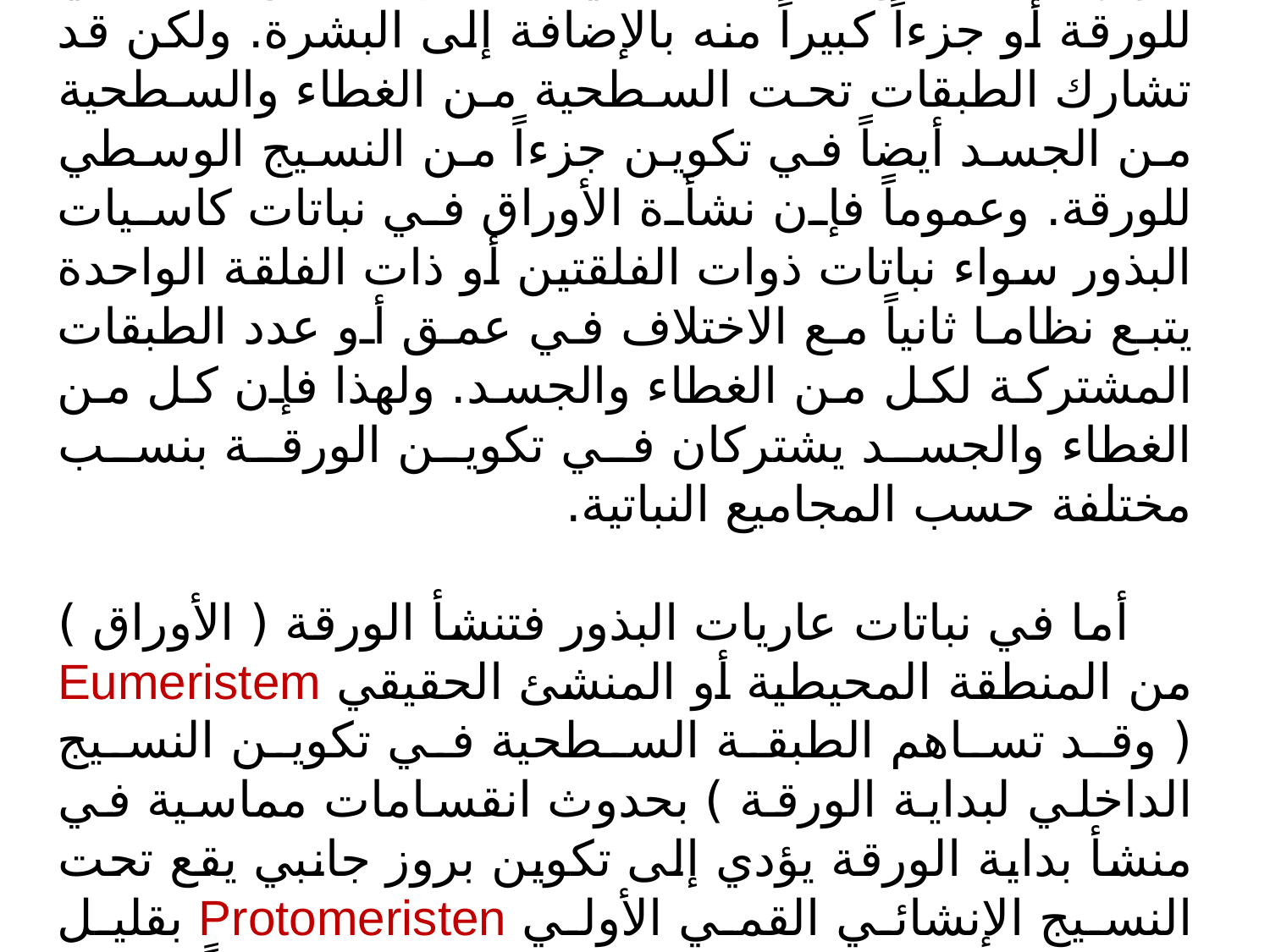

أما في نباتات ذوات الفلقة الواحدة : فتنشأ الأوراق من انقسام الطبقة السطحية للغطاء بانقسامات موازية للسطح حيث تعطي معظم النسيج الداخلي للورقة أو جزءاً كبيراً منه بالإضافة إلى البشرة. ولكن قد تشارك الطبقات تحت السطحية من الغطاء والسطحية من الجسد أيضاً في تكوين جزءاً من النسيج الوسطي للورقة. وعموماً فإن نشأة الأوراق في نباتات كاسيات البذور سواء نباتات ذوات الفلقتين أو ذات الفلقة الواحدة يتبع نظاما ثانياً مع الاختلاف في عمق أو عدد الطبقات المشتركة لكل من الغطاء والجسد. ولهذا فإن كل من الغطاء والجسد يشتركان في تكوين الورقة بنسب مختلفة حسب المجاميع النباتية.

أما في نباتات عاريات البذور فتنشأ الورقة ( الأوراق ) من المنطقة المحيطية أو المنشئ الحقيقي Eumeristem ( وقد تساهم الطبقة السطحية في تكوين النسيج الداخلي لبداية الورقة ) بحدوث انقسامات مماسية في منشأ بداية الورقة يؤدي إلى تكوين بروز جانبي يقع تحت النسيج الإنشائي القمي الأولي Protomeristen بقليل يعرف بزر الورقة Leaf buttress حيث ينمو مكوناً الورقة فيما بعد وتختلف مواضع تكوين الأزرار الورقية حسب نوع النبات.